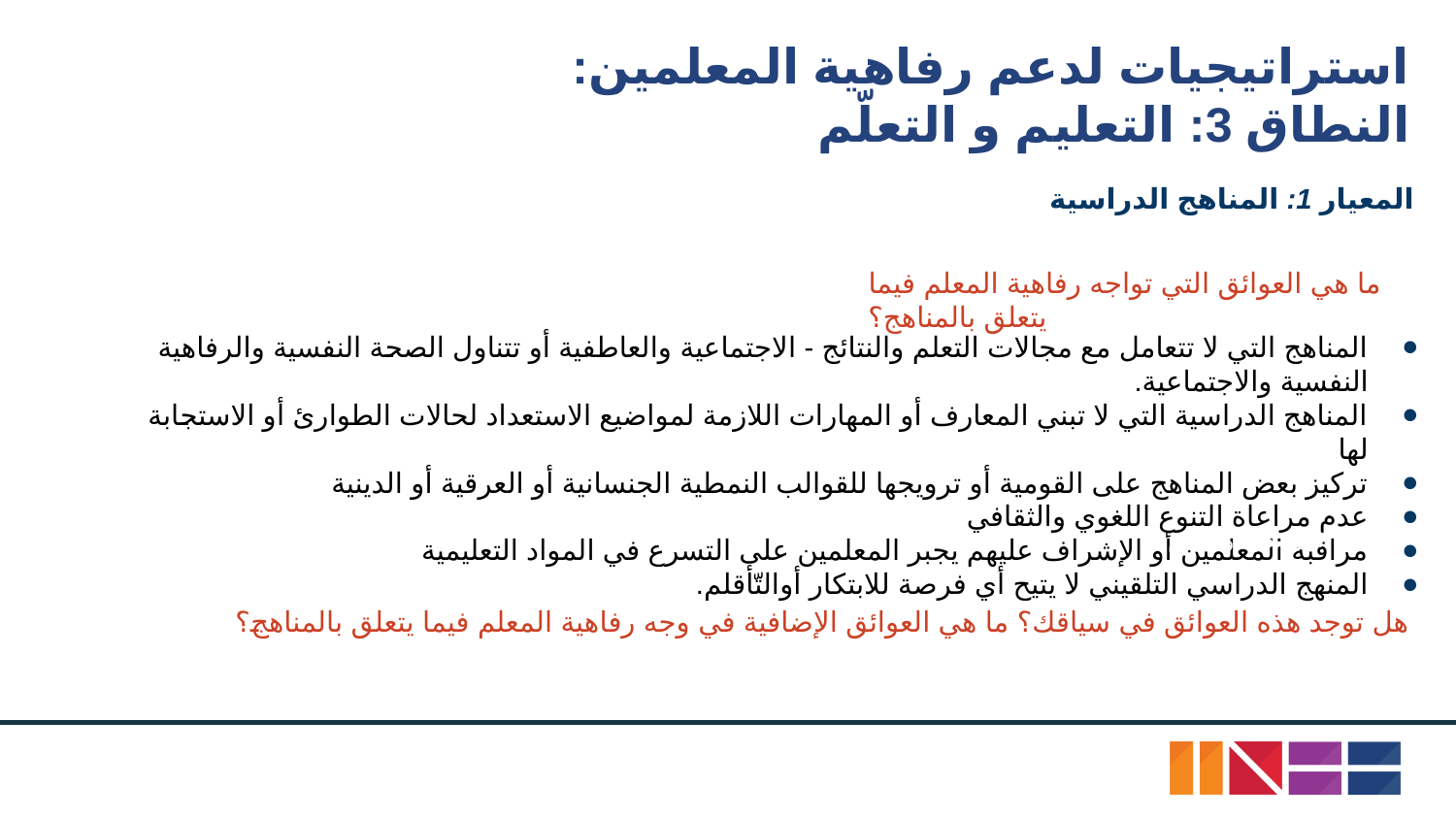

# استراتيجيات لدعم رفاهية المعلمين:
النطاق 3: التعليم و التعلّم

المعيار 1: المناهج الدراسية

ما هي العوائق التي تواجه رفاهية المعلم فيما يتعلق بالمناهج؟
المناهج التي لا تتعامل مع مجالات التعلم والنتائج - الاجتماعية والعاطفية أو تتناول الصحة النفسية والرفاهية النفسية والاجتماعية.
المناهج الدراسية التي لا تبني المعارف أو المهارات اللازمة لمواضيع الاستعداد لحالات الطوارئ أو الاستجابة لها
تركيز بعض المناهج على القومية أو ترويجها للقوالب النمطية الجنسانية أو العرقية أو الدينية
عدم مراعاة التنوع اللغوي والثقافي
مراقبة المعلمين أو الإشراف عليهم يجبر المعلمين على التسرع في المواد التعليمية
المنهج الدراسي التلقيني لا يتيح أي فرصة للابتكار أوالتّأقلم.
المصدر: اوكسفام
هل توجد هذه العوائق في سياقك؟ ما هي العوائق الإضافية في وجه رفاهية المعلم فيما يتعلق بالمناهج؟